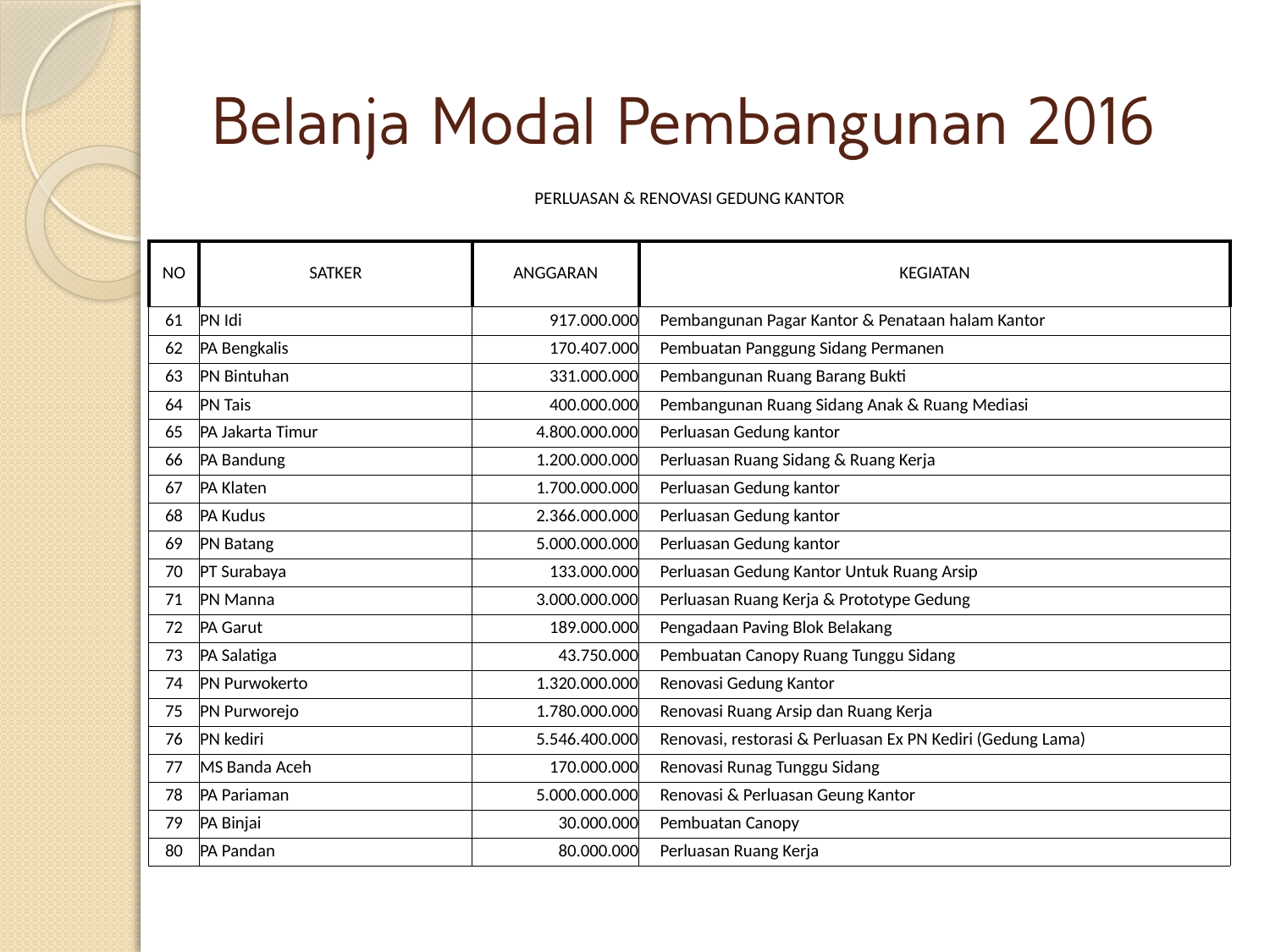

# Belanja Modal Pembangunan 2016
| PERLUASAN & RENOVASI GEDUNG KANTOR |  |  |  |
| --- | --- | --- | --- |
|  |  |  |  |
| NO | SATKER | ANGGARAN | KEGIATAN |
| 61 | PN Idi | 917.000.000 | Pembangunan Pagar Kantor & Penataan halam Kantor |
| 62 | PA Bengkalis | 170.407.000 | Pembuatan Panggung Sidang Permanen |
| 63 | PN Bintuhan | 331.000.000 | Pembangunan Ruang Barang Bukti |
| 64 | PN Tais | 400.000.000 | Pembangunan Ruang Sidang Anak & Ruang Mediasi |
| 65 | PA Jakarta Timur | 4.800.000.000 | Perluasan Gedung kantor |
| 66 | PA Bandung | 1.200.000.000 | Perluasan Ruang Sidang & Ruang Kerja |
| 67 | PA Klaten | 1.700.000.000 | Perluasan Gedung kantor |
| 68 | PA Kudus | 2.366.000.000 | Perluasan Gedung kantor |
| 69 | PN Batang | 5.000.000.000 | Perluasan Gedung kantor |
| 70 | PT Surabaya | 133.000.000 | Perluasan Gedung Kantor Untuk Ruang Arsip |
| 71 | PN Manna | 3.000.000.000 | Perluasan Ruang Kerja & Prototype Gedung |
| 72 | PA Garut | 189.000.000 | Pengadaan Paving Blok Belakang |
| 73 | PA Salatiga | 43.750.000 | Pembuatan Canopy Ruang Tunggu Sidang |
| 74 | PN Purwokerto | 1.320.000.000 | Renovasi Gedung Kantor |
| 75 | PN Purworejo | 1.780.000.000 | Renovasi Ruang Arsip dan Ruang Kerja |
| 76 | PN kediri | 5.546.400.000 | Renovasi, restorasi & Perluasan Ex PN Kediri (Gedung Lama) |
| 77 | MS Banda Aceh | 170.000.000 | Renovasi Runag Tunggu Sidang |
| 78 | PA Pariaman | 5.000.000.000 | Renovasi & Perluasan Geung Kantor |
| 79 | PA Binjai | 30.000.000 | Pembuatan Canopy |
| 80 | PA Pandan | 80.000.000 | Perluasan Ruang Kerja |